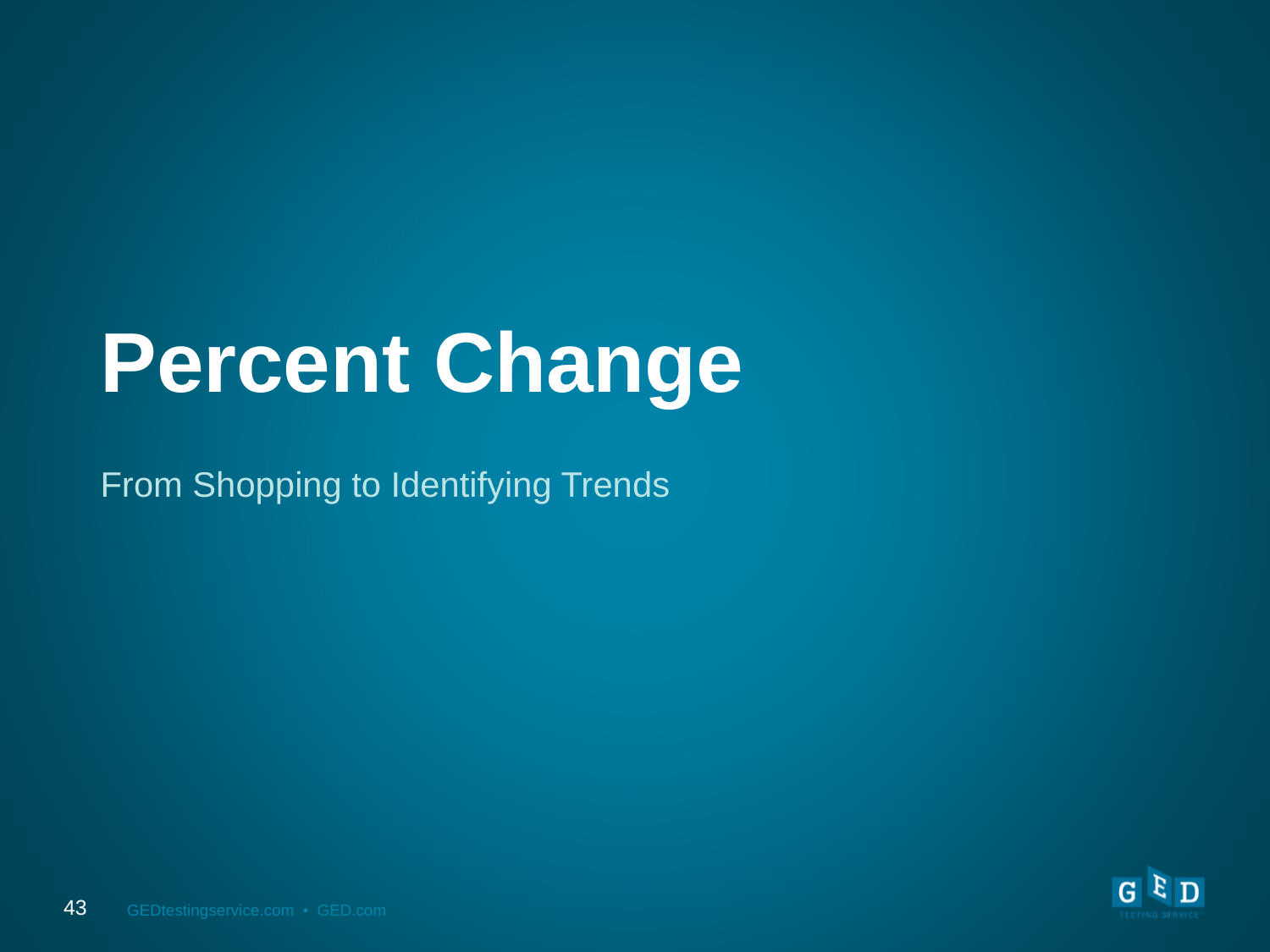

# Percent Change
From Shopping to Identifying Trends
43